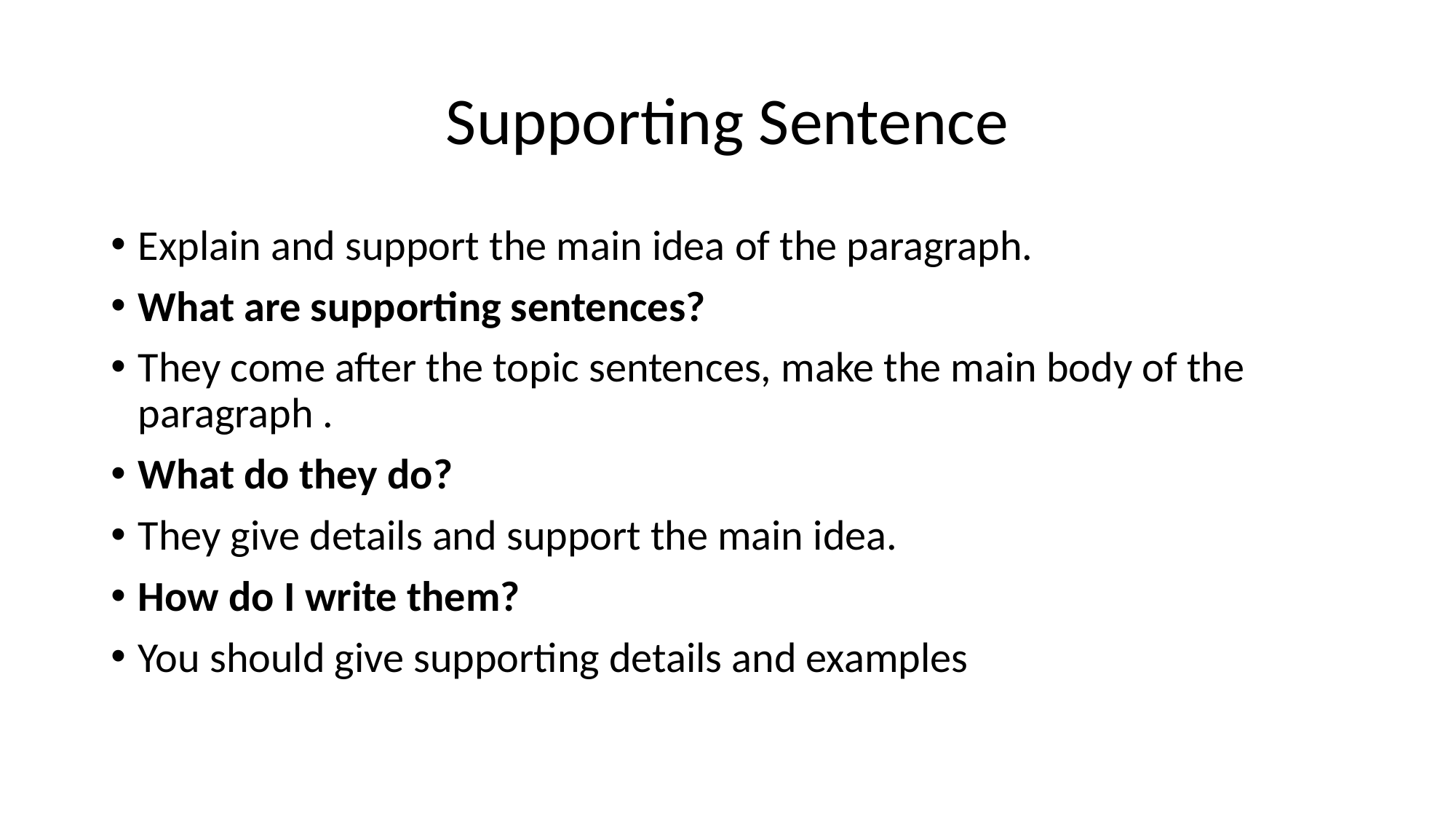

# Supporting Sentence
Explain and support the main idea of the paragraph.
What are supporting sentences?
They come after the topic sentences, make the main body of the paragraph .
What do they do?
They give details and support the main idea.
How do I write them?
You should give supporting details and examples